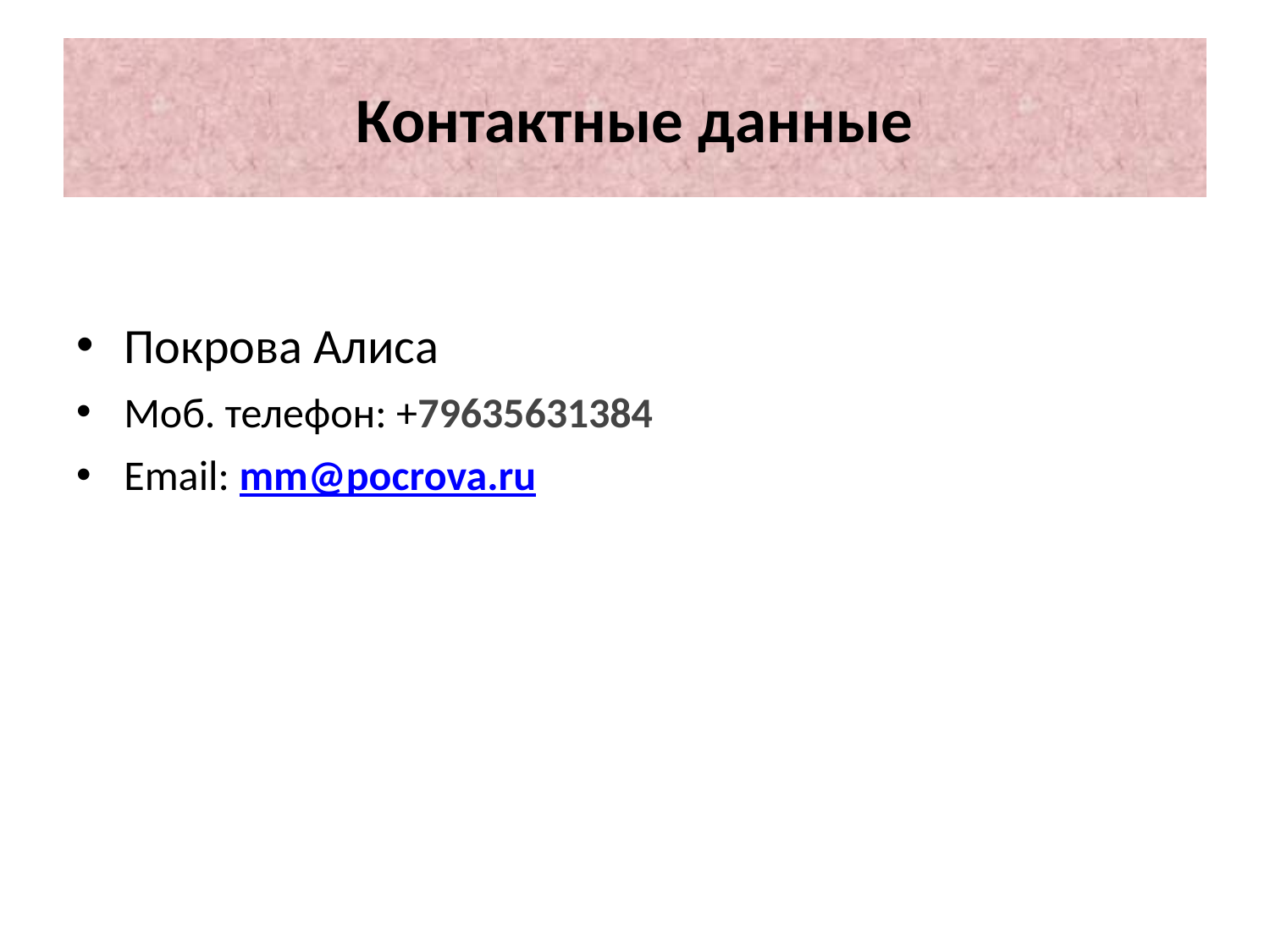

# Контактные данные

Покрова Алиса
Моб. телефон: +79635631384
Email: mm@pocrova.ru